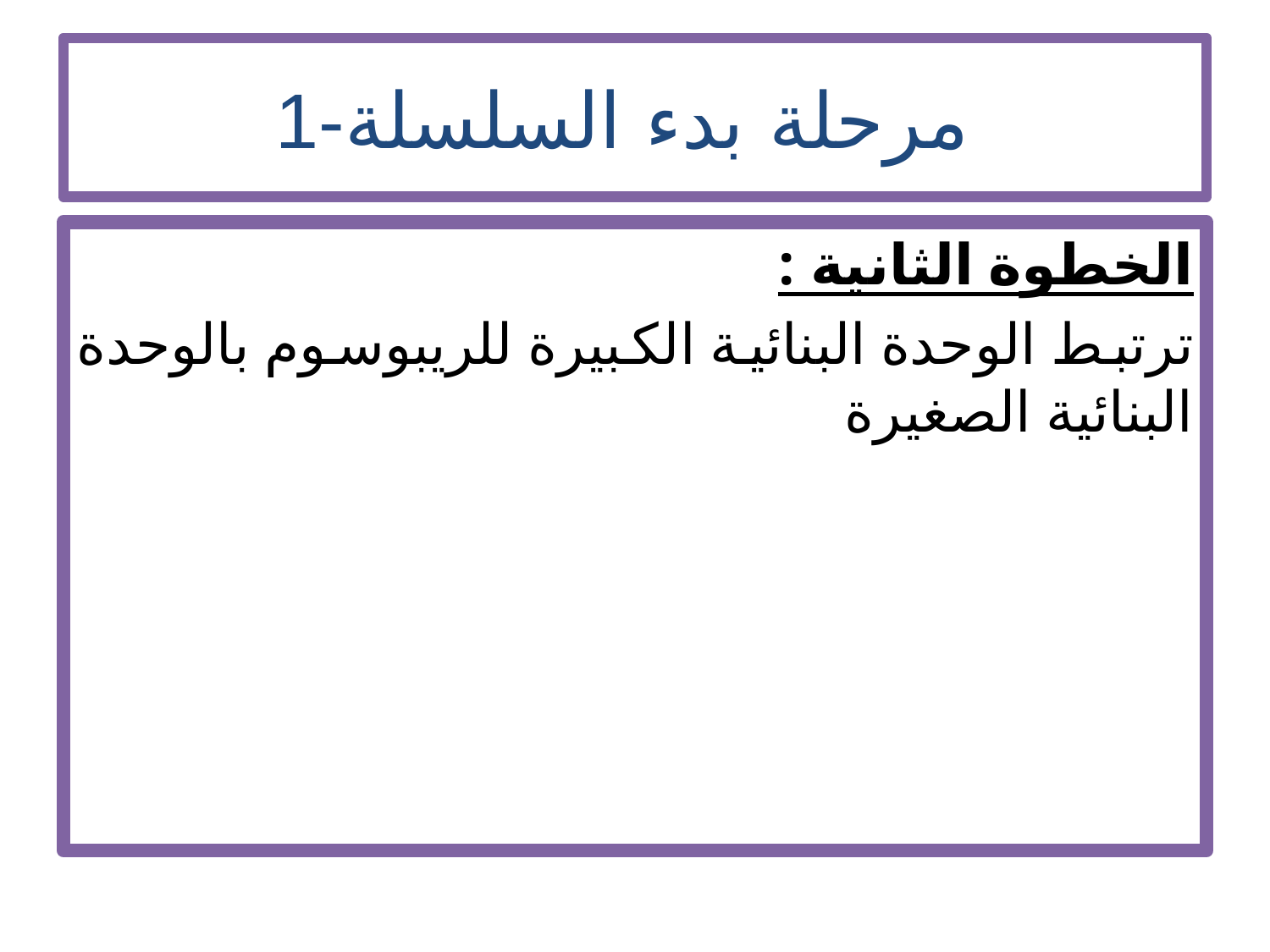

# 1-مرحلة بدء السلسلة
الخطوة الثانية :
ترتبط الوحدة البنائية الكبيرة للريبوسوم بالوحدة البنائية الصغيرة